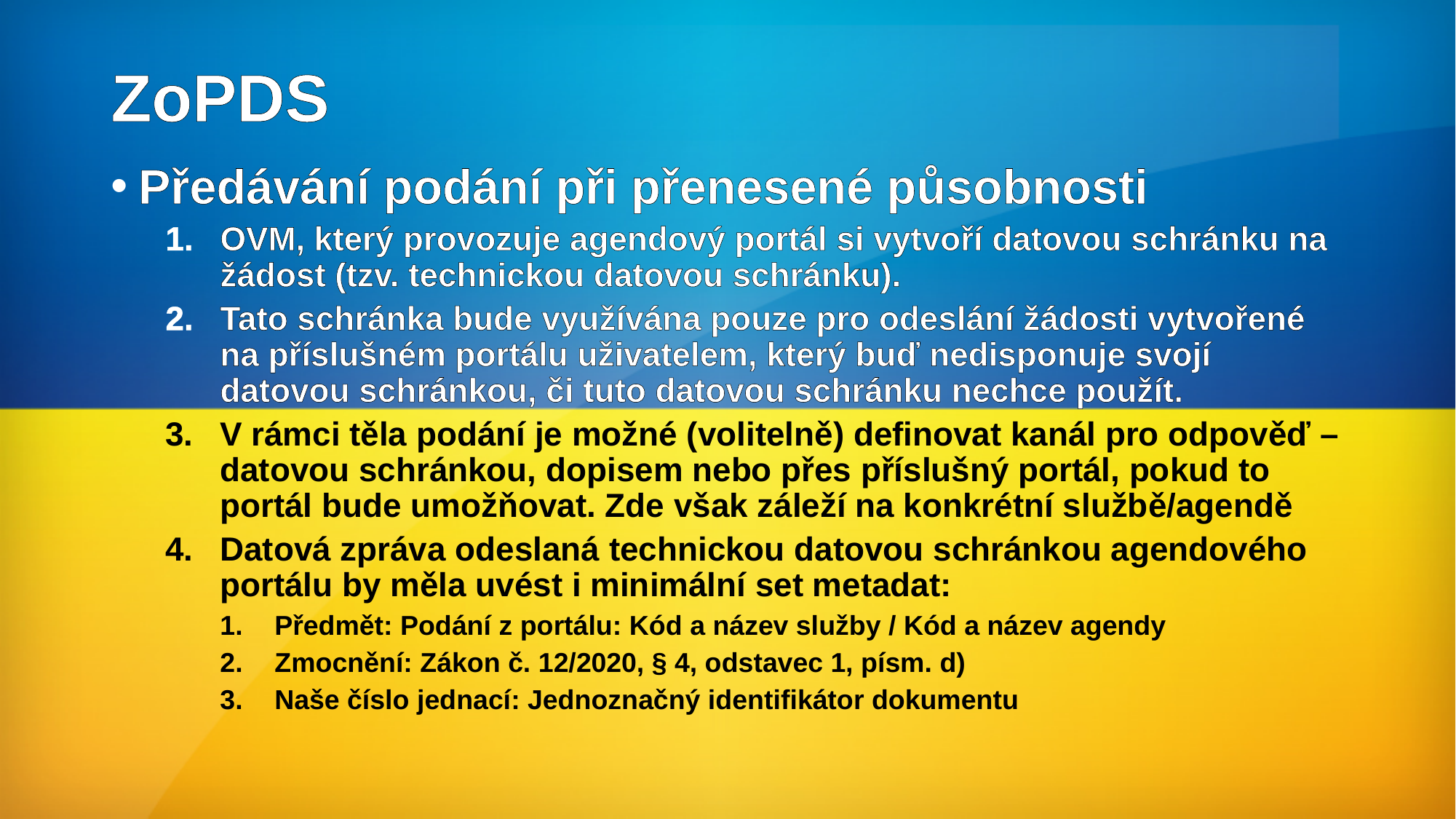

# ZoPDS
Předávání podání při přenesené působnosti
OVM, který provozuje agendový portál si vytvoří datovou schránku na žádost (tzv. technickou datovou schránku).
Tato schránka bude využívána pouze pro odeslání žádosti vytvořené na příslušném portálu uživatelem, který buď nedisponuje svojí datovou schránkou, či tuto datovou schránku nechce použít.
V rámci těla podání je možné (volitelně) definovat kanál pro odpověď – datovou schránkou, dopisem nebo přes příslušný portál, pokud to portál bude umožňovat. Zde však záleží na konkrétní službě/agendě
Datová zpráva odeslaná technickou datovou schránkou agendového portálu by měla uvést i minimální set metadat:
Předmět: Podání z portálu: Kód a název služby / Kód a název agendy
Zmocnění: Zákon č. 12/2020, § 4, odstavec 1, písm. d)
Naše číslo jednací: Jednoznačný identifikátor dokumentu